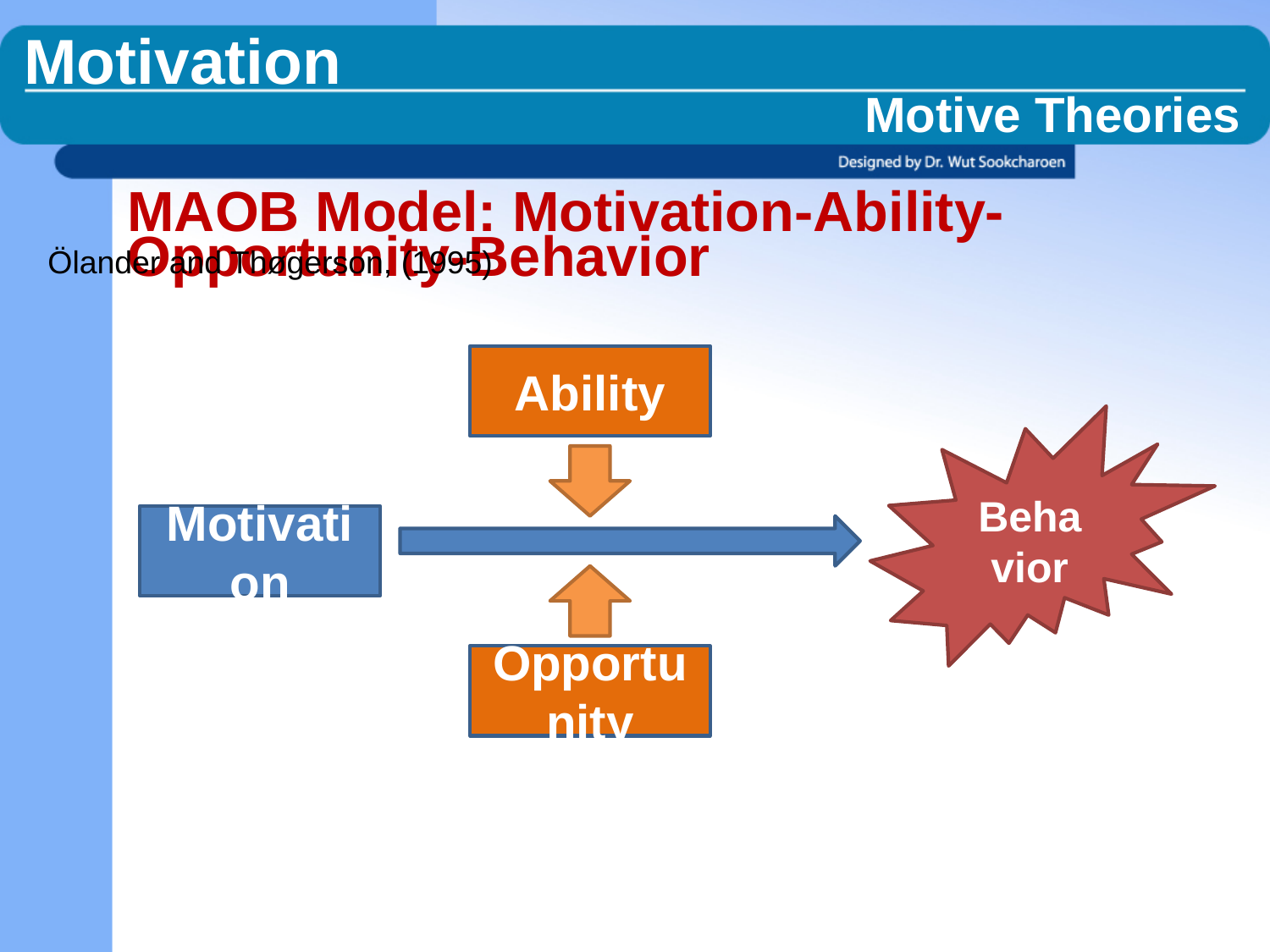

Motivation
Motive Theories
MAOB Model: Motivation-Ability-Opportunity-Behavior
Ölander and Thøgerson, (1995)
Ability
Behavior

Motivation

Opportunity